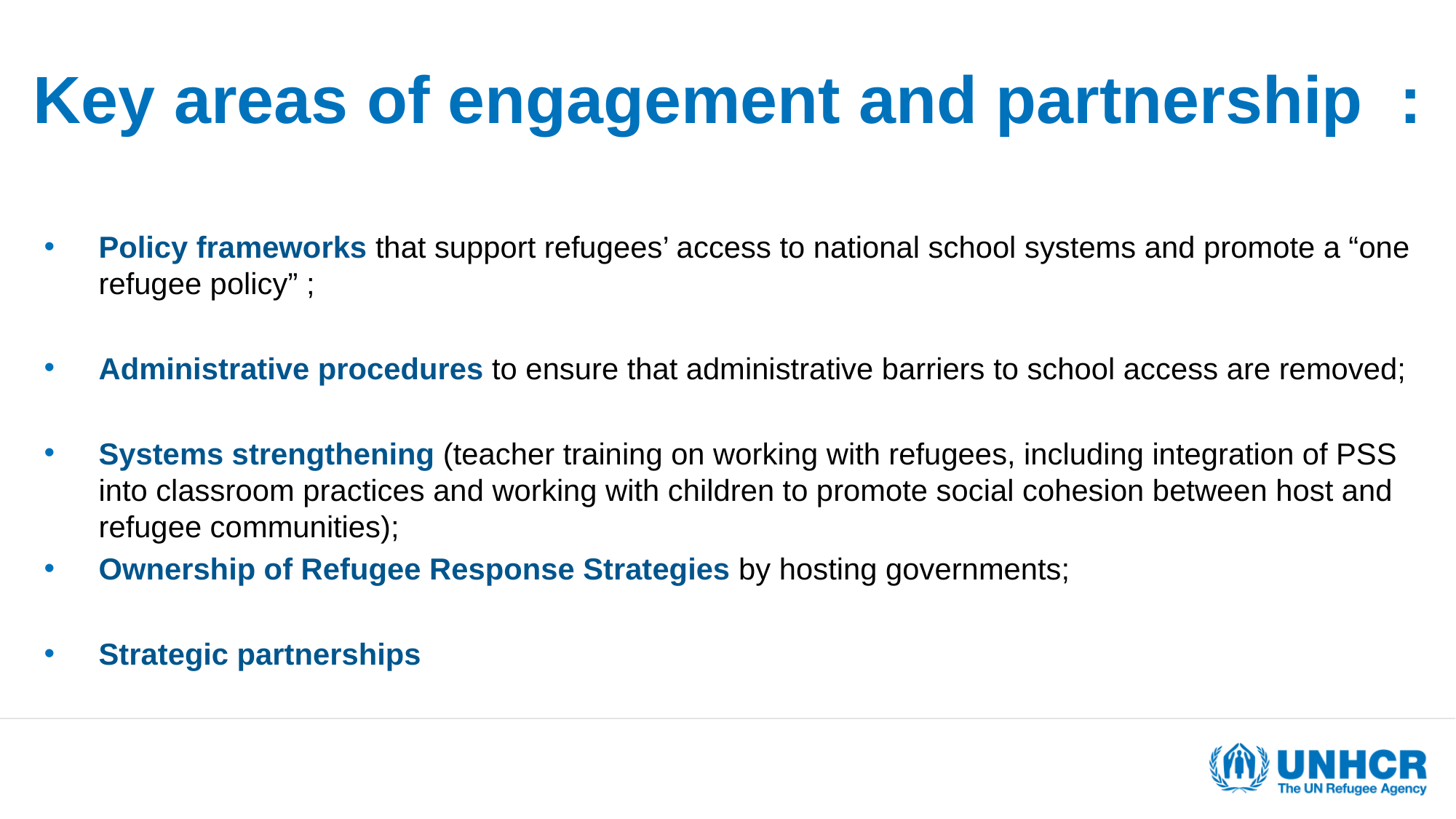

# Key areas of engagement and partnership  :

Policy frameworks that support refugees’ access to national school systems and promote a “one refugee policy” ;

Administrative procedures to ensure that administrative barriers to school access are removed;

Systems strengthening (teacher training on working with refugees, including integration of PSS into classroom practices and working with children to promote social cohesion between host and refugee communities);
Ownership of Refugee Response Strategies by hosting governments;

Strategic partnerships